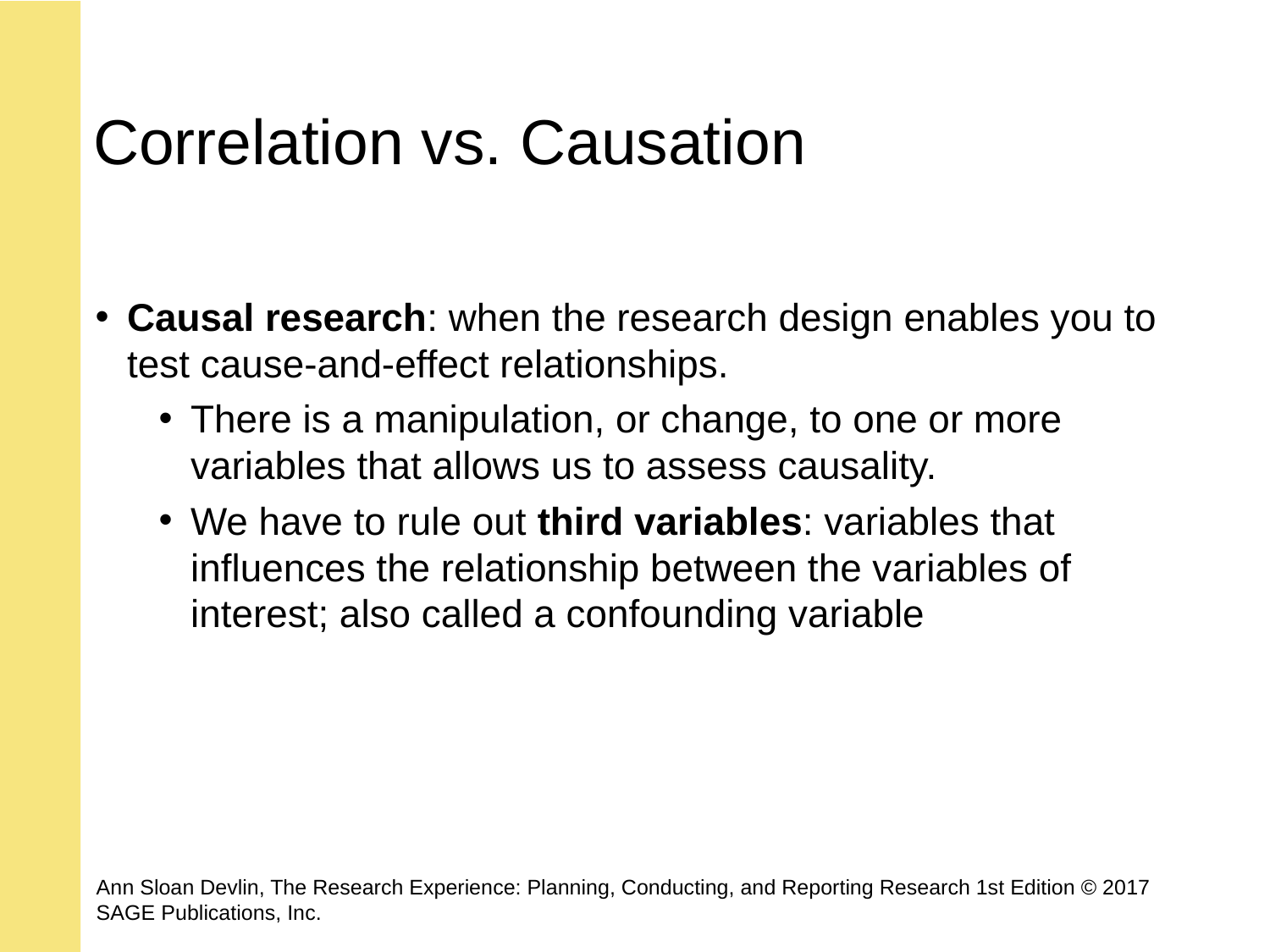

# Correlation vs. Causation
Causal research: when the research design enables you to test cause-and-effect relationships.
There is a manipulation, or change, to one or more variables that allows us to assess causality.
We have to rule out third variables: variables that influences the relationship between the variables of interest; also called a confounding variable